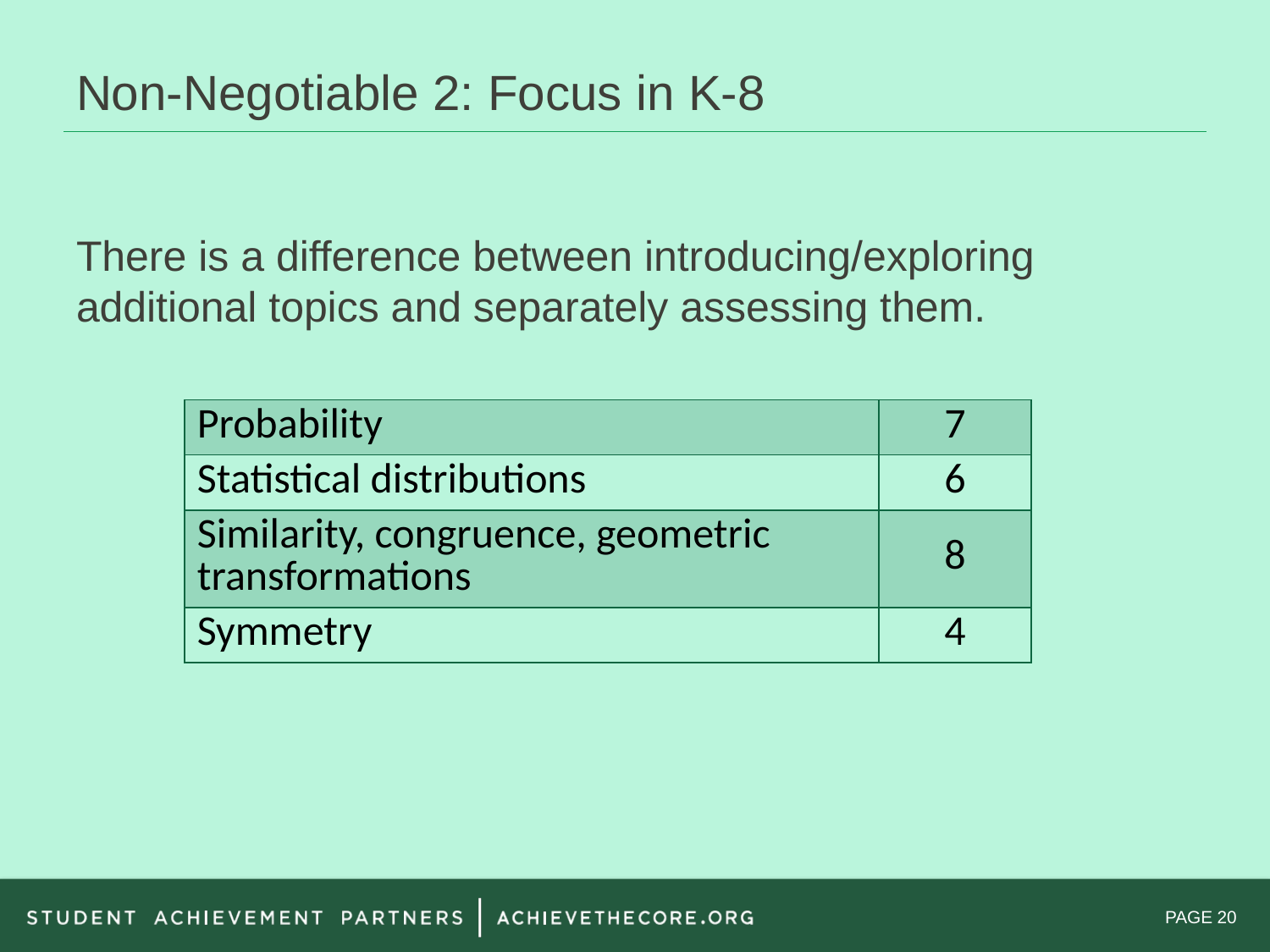

# Non-Negotiable 2: Focus in K-8
There is a difference between introducing/exploring additional topics and separately assessing them.
| Probability | 7 |
| --- | --- |
| Statistical distributions | 6 |
| Similarity, congruence, geometric transformations | 8 |
| Symmetry | 4 |